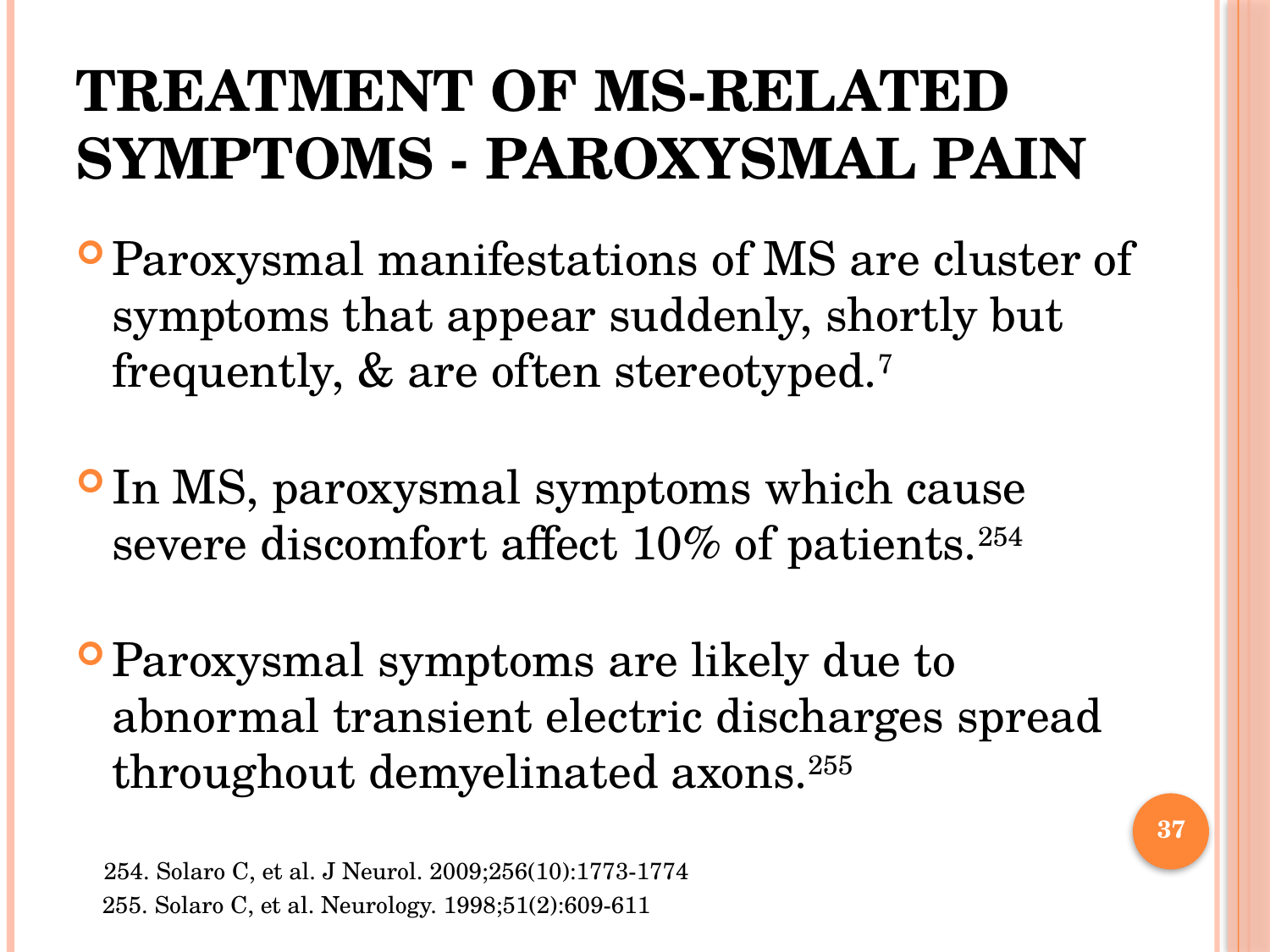

# Treatment of MS-related symptoms - Paroxysmal pain
Paroxysmal manifestations of MS are cluster of symptoms that appear suddenly, shortly but frequently, & are often stereotyped.7

In MS, paroxysmal symptoms which cause severe discomfort affect 10% of patients.254

Paroxysmal symptoms are likely due to abnormal transient electric discharges spread throughout demyelinated axons.255

    254. Solaro C, et al. J Neurol. 2009;256(10):1773-1774
    255. Solaro C, et al. Neurology. 1998;51(2):609-611
37